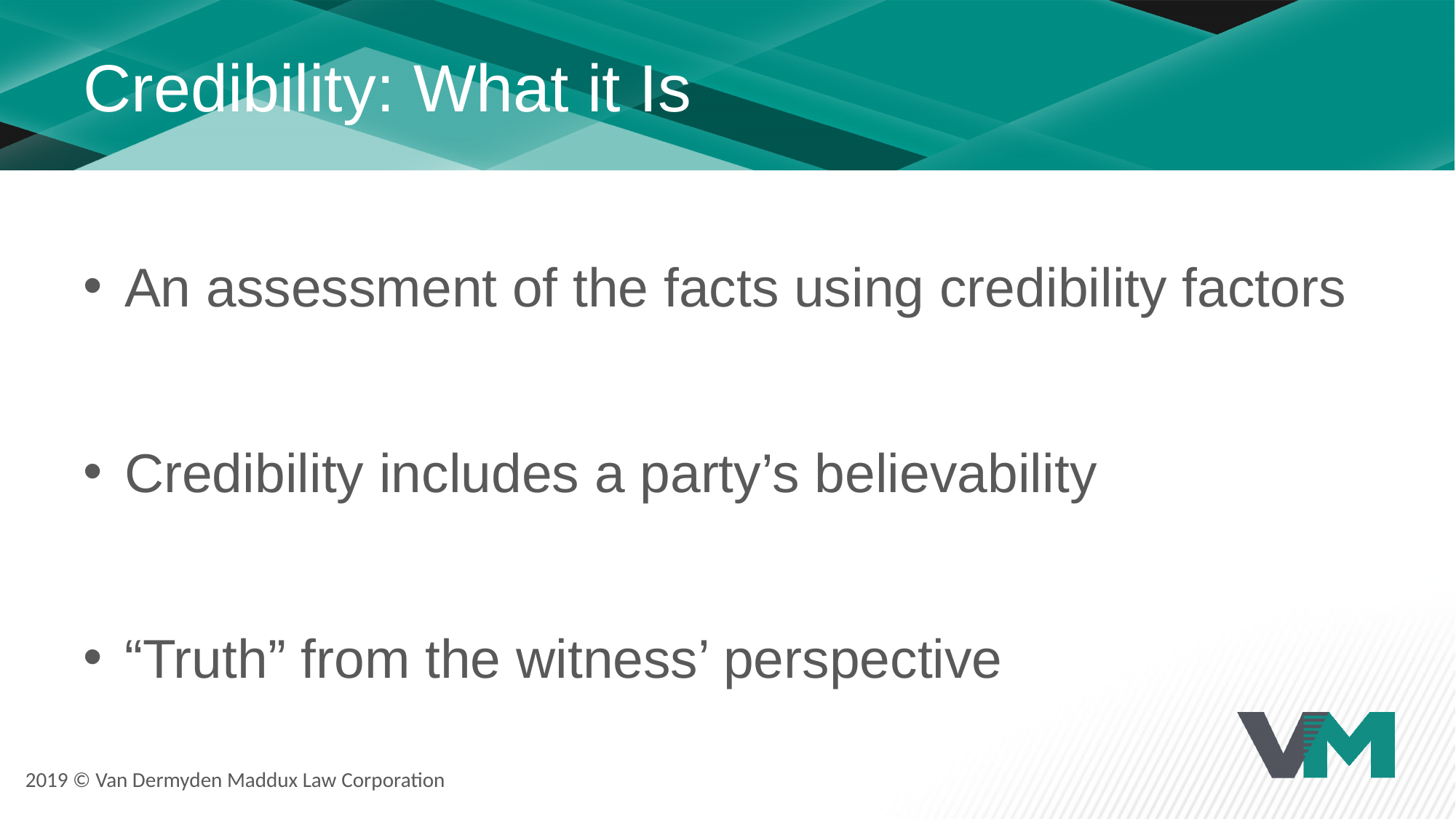

# Credibility: What it Is
An assessment of the facts using credibility factors

Credibility includes a party’s believability

“Truth” from the witness’ perspective

2019 © Van Dermyden Maddux Law Corporation